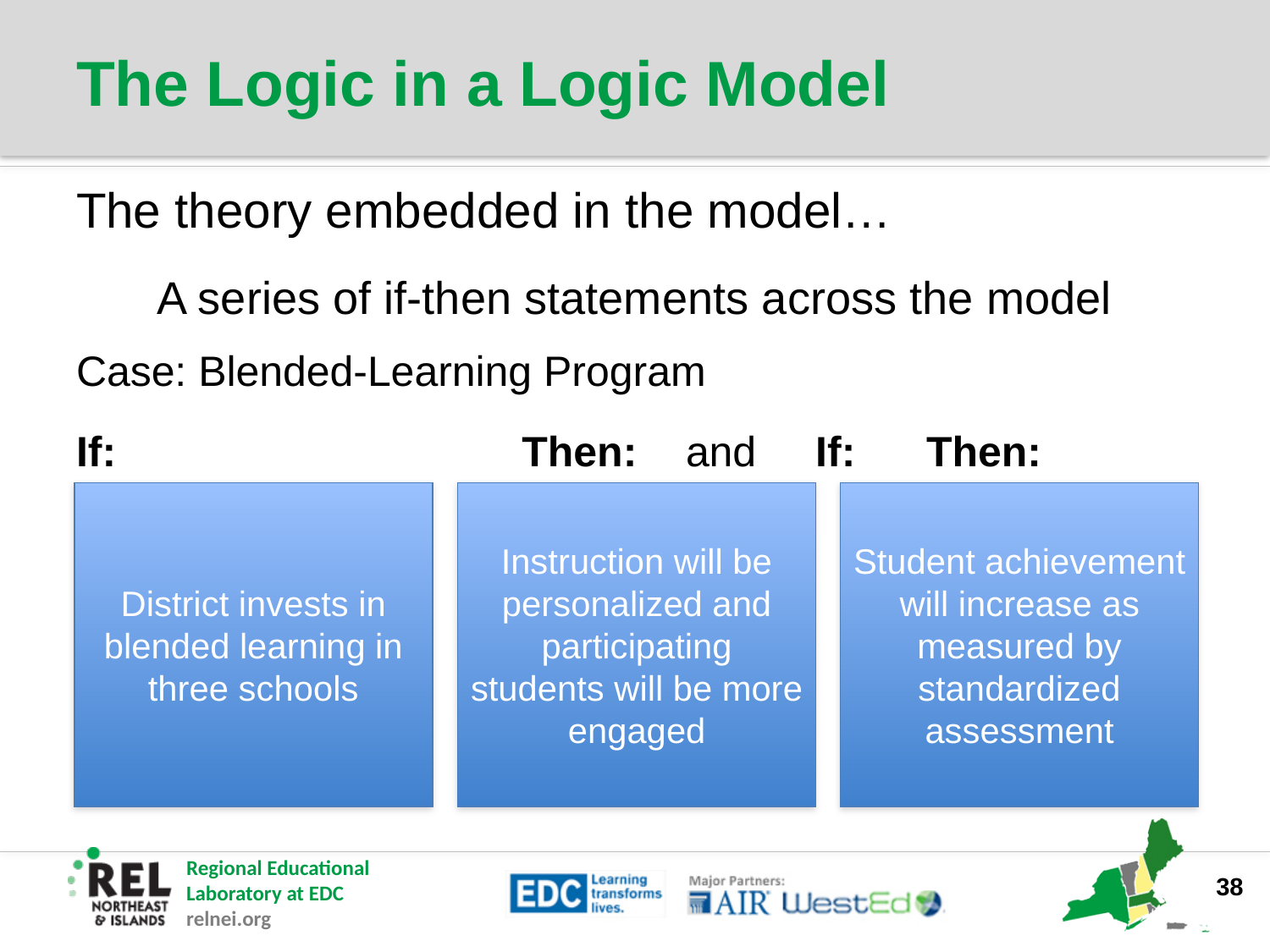

# The Logic in a Logic Model
The theory embedded in the model…
A series of if-then statements across the model
Case: Blended-Learning Program
If:	                           Then:    and     If:      Then:
District invests in blended learning in three schools
Instruction will be personalized and participating students will be more engaged
Student achievement will increase as measured by standardized assessment
38